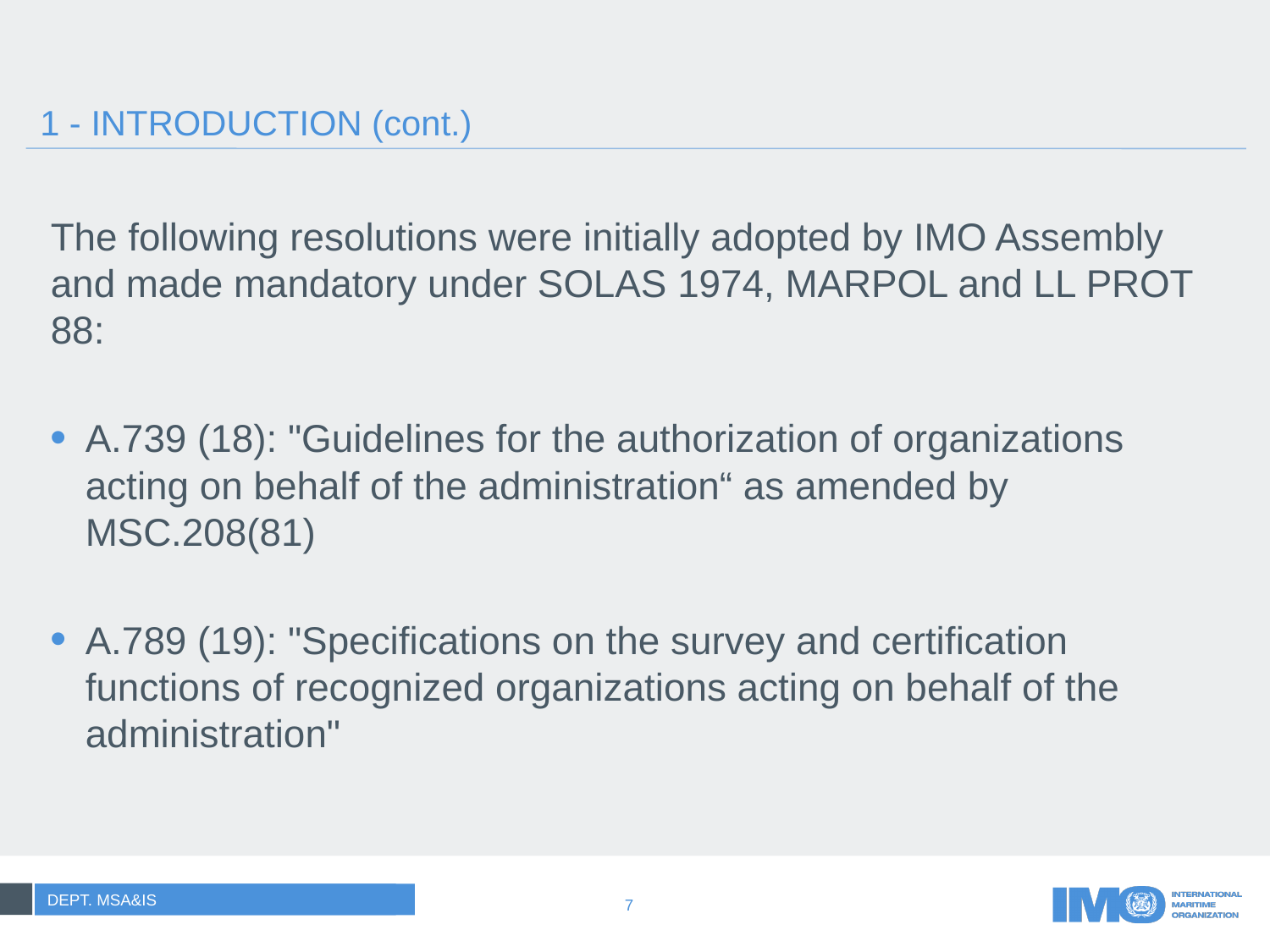

# 1 - INTRODUCTION (cont.)
The following resolutions were initially adopted by IMO Assembly and made mandatory under SOLAS 1974, MARPOL and LL PROT 88:

A.739 (18): "Guidelines for the authorization of organizations acting on behalf of the administration“ as amended by MSC.208(81)

A.789 (19): "Specifications on the survey and certification functions of recognized organizations acting on behalf of the administration"